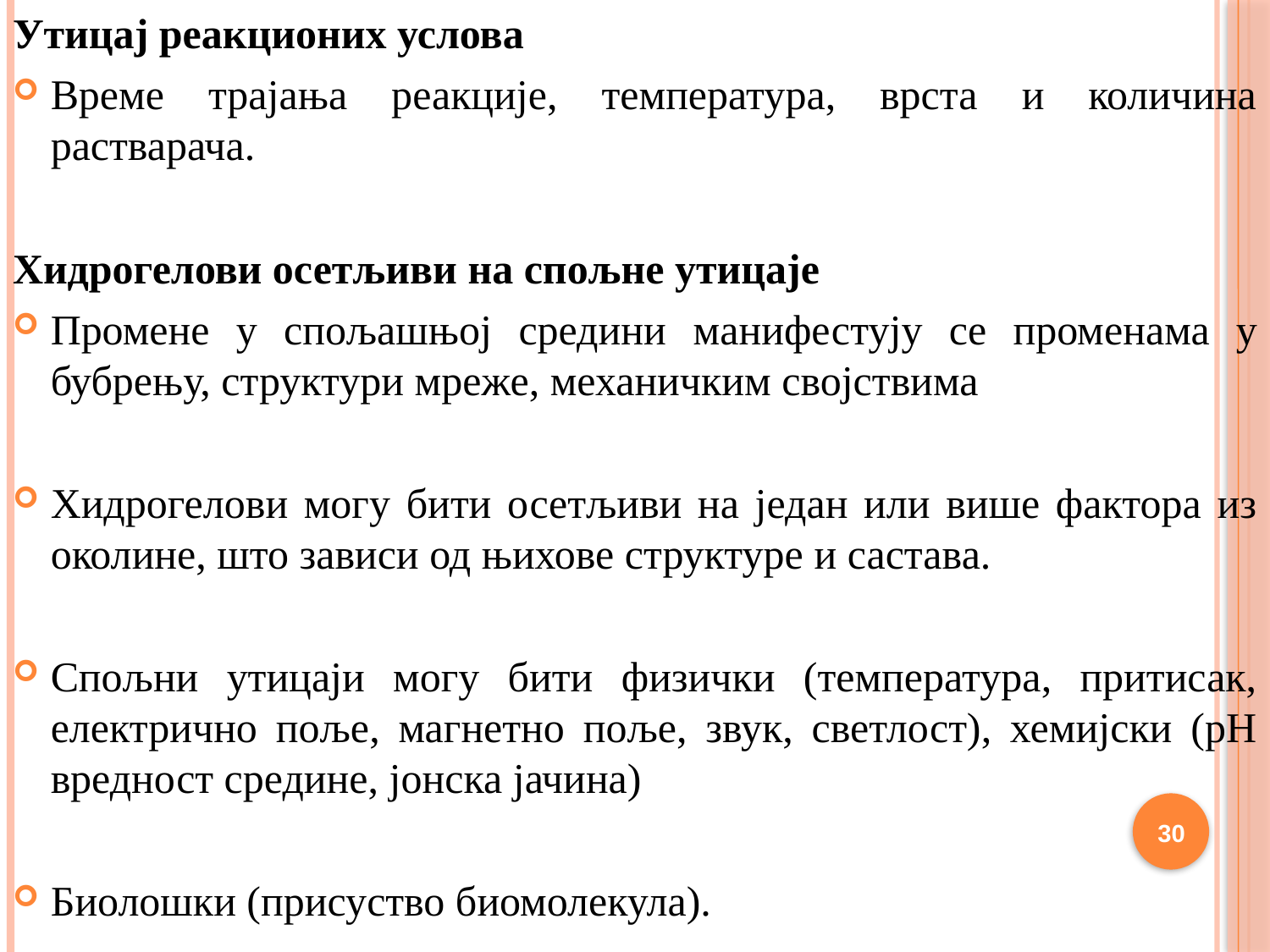

Утицај реакционих услова
Време трајања реакције, температура, врста и количина растварача.

Хидрогелови осетљиви на спољне утицаје
Промене у спољашњој средини манифестују се променама у бубрењу, структури мреже, механичким својствима

Хидрогелови могу бити осетљиви на један или више фактора из околине, што зависи од њихове структуре и састава.

Спољни утицаји могу бити физички (температура, притисак, електрично поље, магнетно поље, звук, светлост), хемијски (pH вредност средине, јонска јачина)

Биолошки (присуство биомолекула).

30